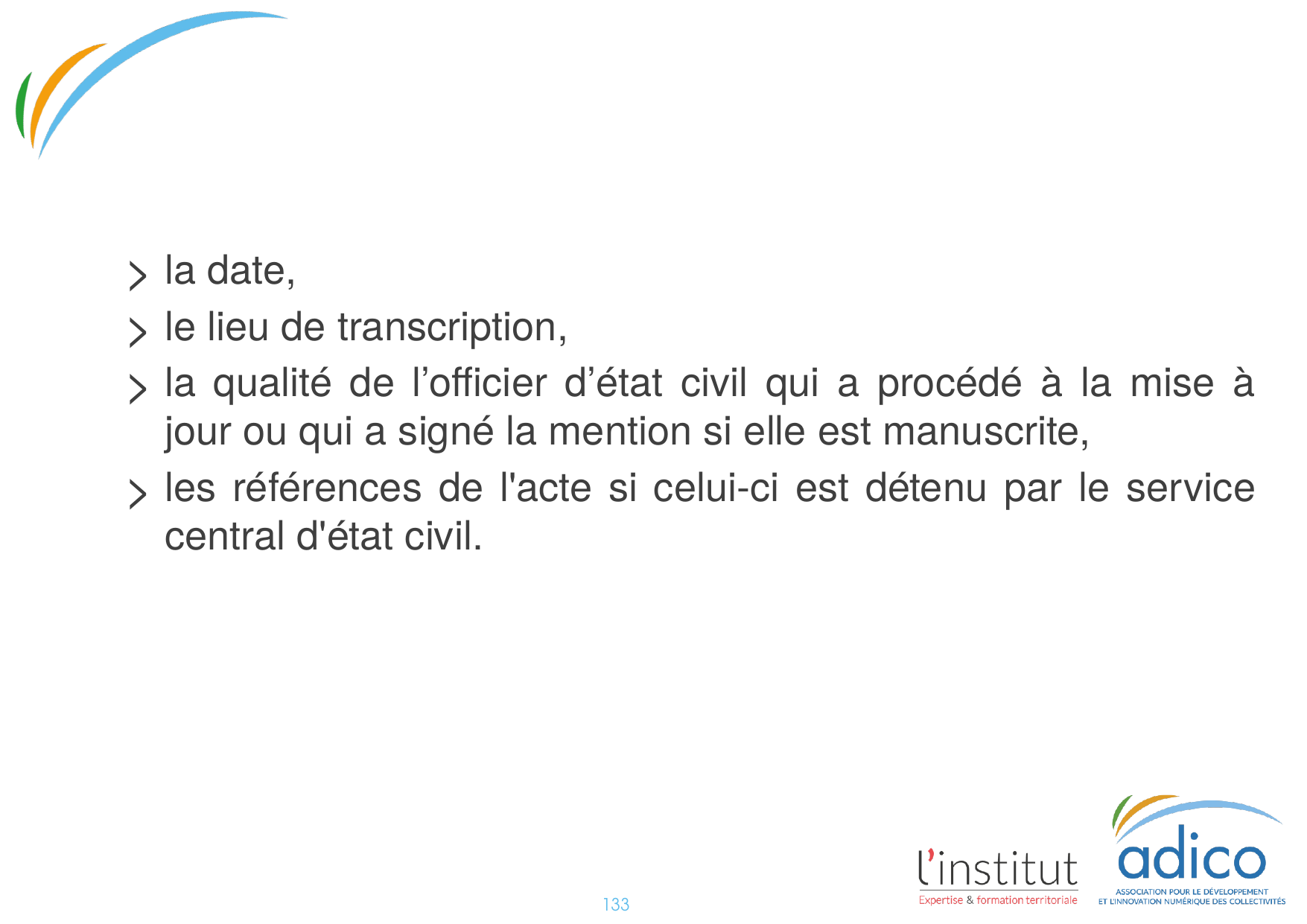

#

la date,
le lieu de transcription,
la qualité de l’officier d’état civil qui a procédé à la mise à jour ou qui a signé la mention si elle est manuscrite,
les références de l'acte si celui-ci est détenu par le service central d'état civil.